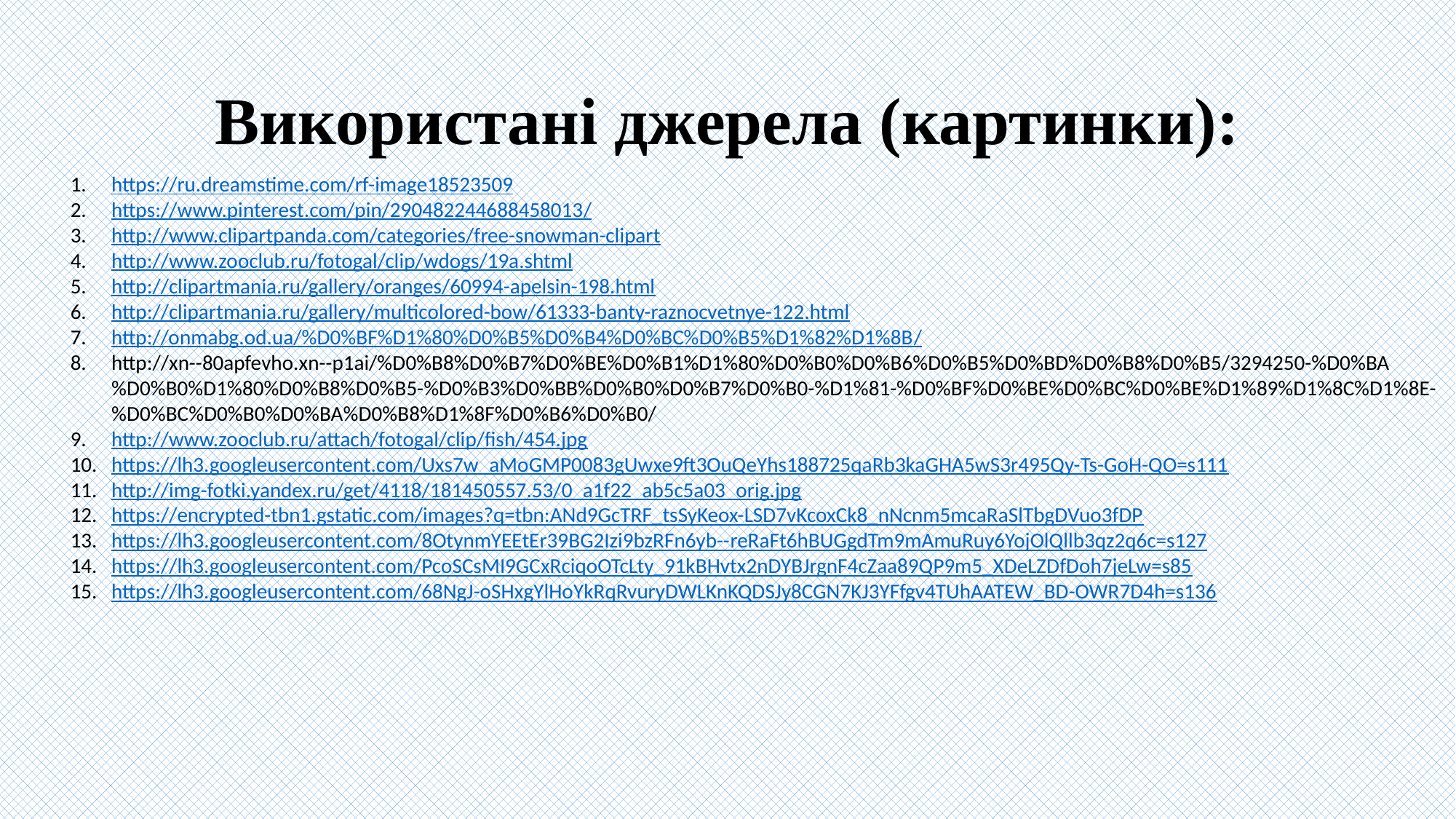

# Використані джерела (картинки):
https://ru.dreamstime.com/rf-image18523509
https://www.pinterest.com/pin/290482244688458013/
http://www.clipartpanda.com/categories/free-snowman-clipart
http://www.zooclub.ru/fotogal/clip/wdogs/19a.shtml
http://clipartmania.ru/gallery/oranges/60994-apelsin-198.html
http://clipartmania.ru/gallery/multicolored-bow/61333-banty-raznocvetnye-122.html
http://onmabg.od.ua/%D0%BF%D1%80%D0%B5%D0%B4%D0%BC%D0%B5%D1%82%D1%8B/
http://xn--80apfevho.xn--p1ai/%D0%B8%D0%B7%D0%BE%D0%B1%D1%80%D0%B0%D0%B6%D0%B5%D0%BD%D0%B8%D0%B5/3294250-%D0%BA%D0%B0%D1%80%D0%B8%D0%B5-%D0%B3%D0%BB%D0%B0%D0%B7%D0%B0-%D1%81-%D0%BF%D0%BE%D0%BC%D0%BE%D1%89%D1%8C%D1%8E-%D0%BC%D0%B0%D0%BA%D0%B8%D1%8F%D0%B6%D0%B0/
http://www.zooclub.ru/attach/fotogal/clip/fish/454.jpg
https://lh3.googleusercontent.com/Uxs7w_aMoGMP0083gUwxe9ft3OuQeYhs188725qaRb3kaGHA5wS3r495Qy-Ts-GoH-QO=s111
http://img-fotki.yandex.ru/get/4118/181450557.53/0_a1f22_ab5c5a03_orig.jpg
https://encrypted-tbn1.gstatic.com/images?q=tbn:ANd9GcTRF_tsSyKeox-LSD7vKcoxCk8_nNcnm5mcaRaSlTbgDVuo3fDP
https://lh3.googleusercontent.com/8OtynmYEEtEr39BG2Izi9bzRFn6yb--reRaFt6hBUGgdTm9mAmuRuy6YojOlQllb3qz2q6c=s127
https://lh3.googleusercontent.com/PcoSCsMI9GCxRciqoOTcLty_91kBHvtx2nDYBJrgnF4cZaa89QP9m5_XDeLZDfDoh7jeLw=s85
https://lh3.googleusercontent.com/68NgJ-oSHxgYlHoYkRqRvuryDWLKnKQDSJy8CGN7KJ3YFfgv4TUhAATEW_BD-OWR7D4h=s136